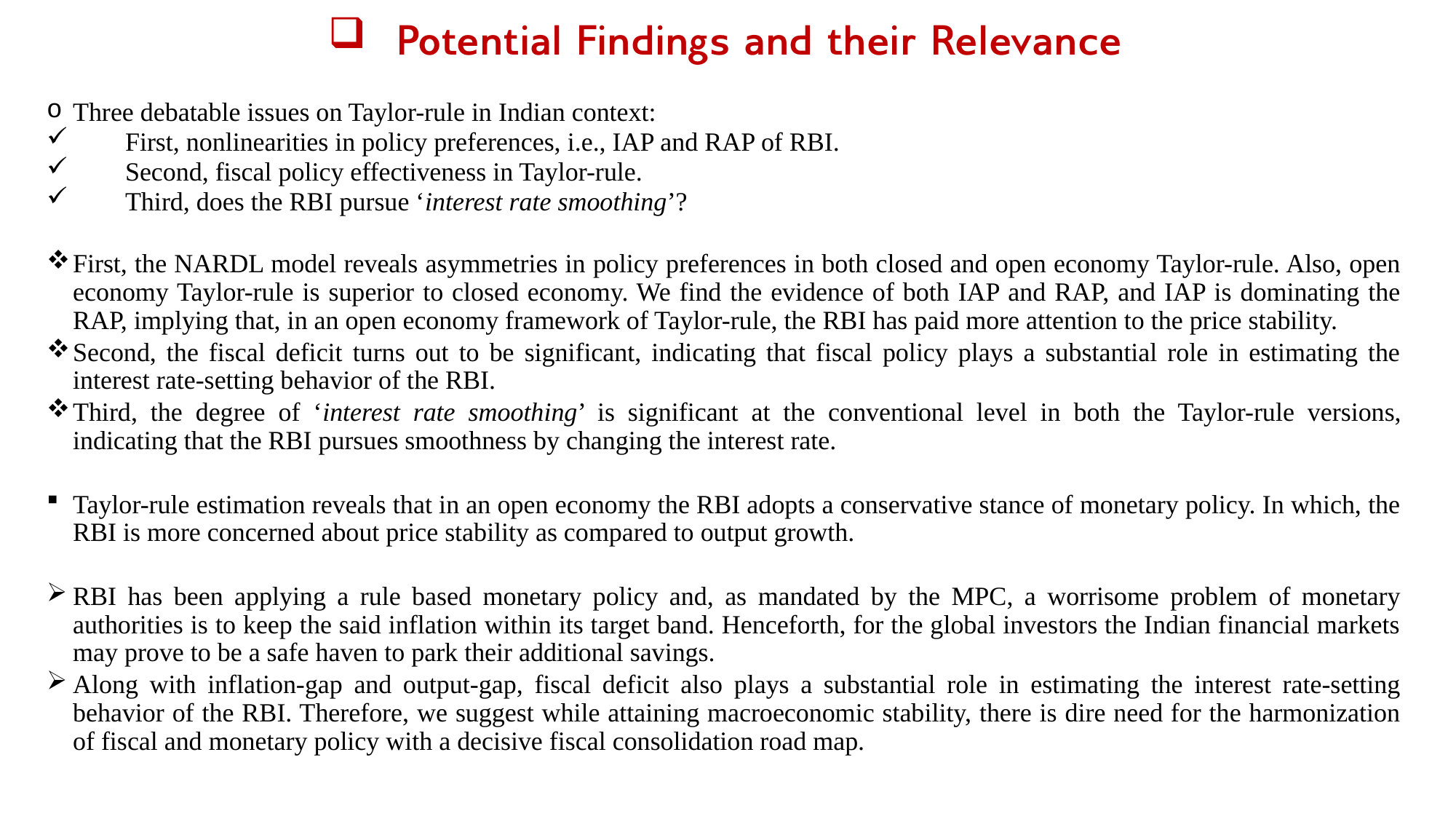

# Potential Findings and their Relevance

Three debatable issues on Taylor-rule in Indian context:
First, nonlinearities in policy preferences, i.e., IAP and RAP of RBI.
Second, fiscal policy effectiveness in Taylor-rule.
Third, does the RBI pursue ‘interest rate smoothing’?

First, the NARDL model reveals asymmetries in policy preferences in both closed and open economy Taylor-rule. Also, open economy Taylor-rule is superior to closed economy. We find the evidence of both IAP and RAP, and IAP is dominating the RAP, implying that, in an open economy framework of Taylor-rule, the RBI has paid more attention to the price stability.
Second, the fiscal deficit turns out to be significant, indicating that fiscal policy plays a substantial role in estimating the interest rate-setting behavior of the RBI.
Third, the degree of ‘interest rate smoothing’ is significant at the conventional level in both the Taylor-rule versions, indicating that the RBI pursues smoothness by changing the interest rate.

Taylor-rule estimation reveals that in an open economy the RBI adopts a conservative stance of monetary policy. In which, the RBI is more concerned about price stability as compared to output growth.

RBI has been applying a rule based monetary policy and, as mandated by the MPC, a worrisome problem of monetary authorities is to keep the said inflation within its target band. Henceforth, for the global investors the Indian financial markets may prove to be a safe haven to park their additional savings.
Along with inflation-gap and output-gap, fiscal deficit also plays a substantial role in estimating the interest rate-setting behavior of the RBI. Therefore, we suggest while attaining macroeconomic stability, there is dire need for the harmonization of fiscal and monetary policy with a decisive fiscal consolidation road map.